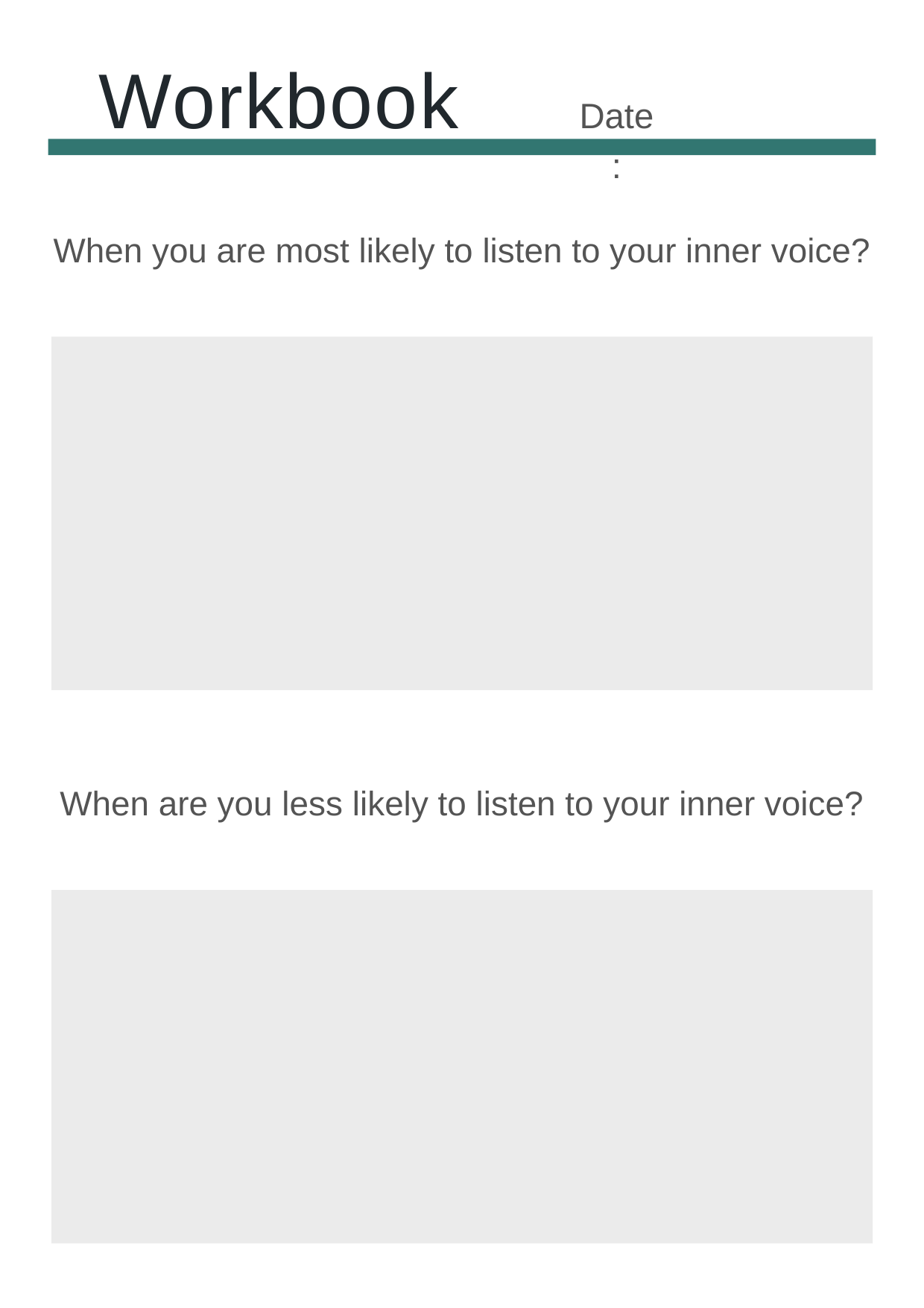

Workbook
Date:

When you are most likely to listen to your inner voice?

When are you less likely to listen to your inner voice?